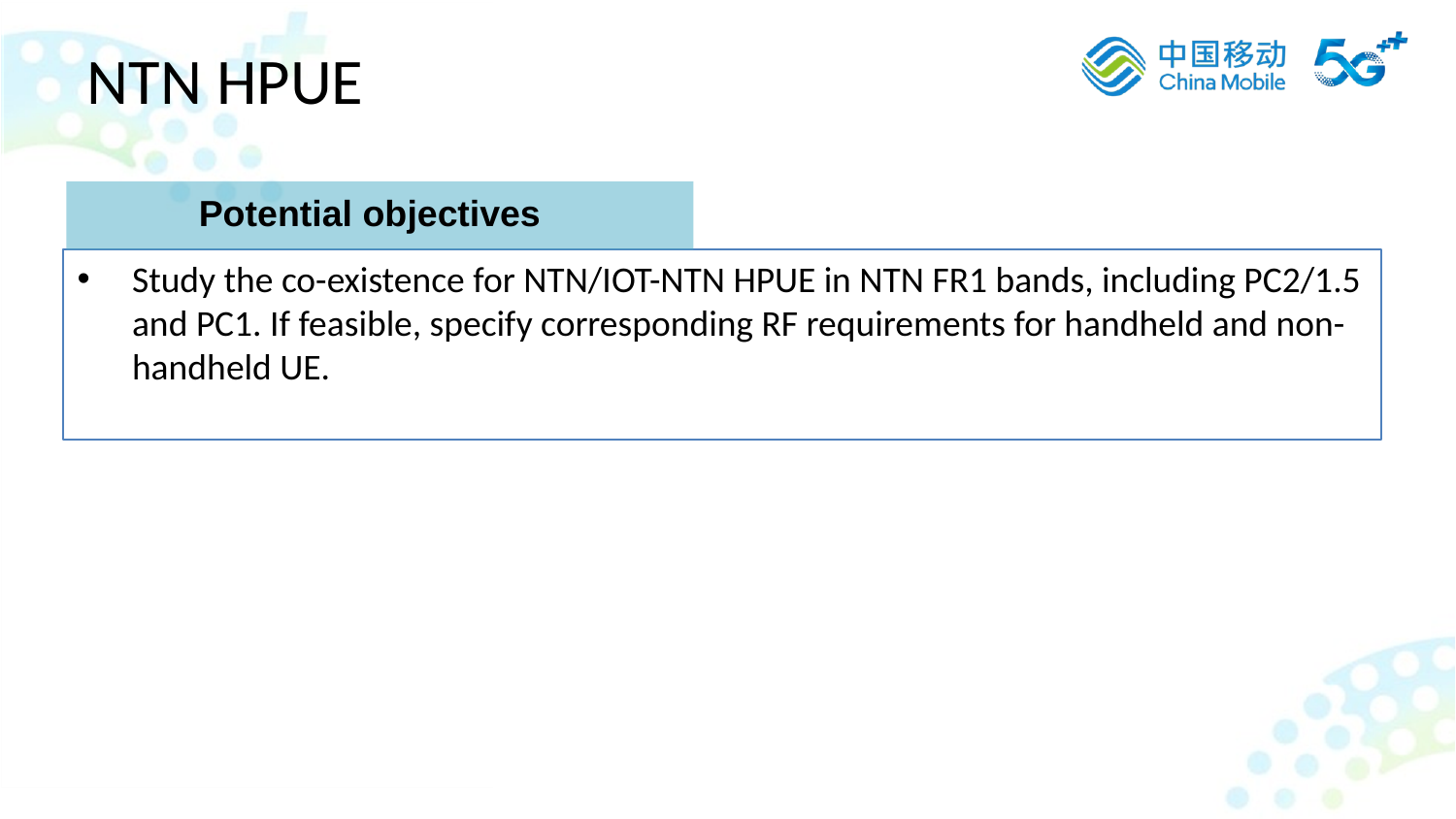

NTN HPUE

Potential objectives

Study the co-existence for NTN/IOT-NTN HPUE in NTN FR1 bands, including PC2/1.5 and PC1. If feasible, specify corresponding RF requirements for handheld and non-handheld UE.